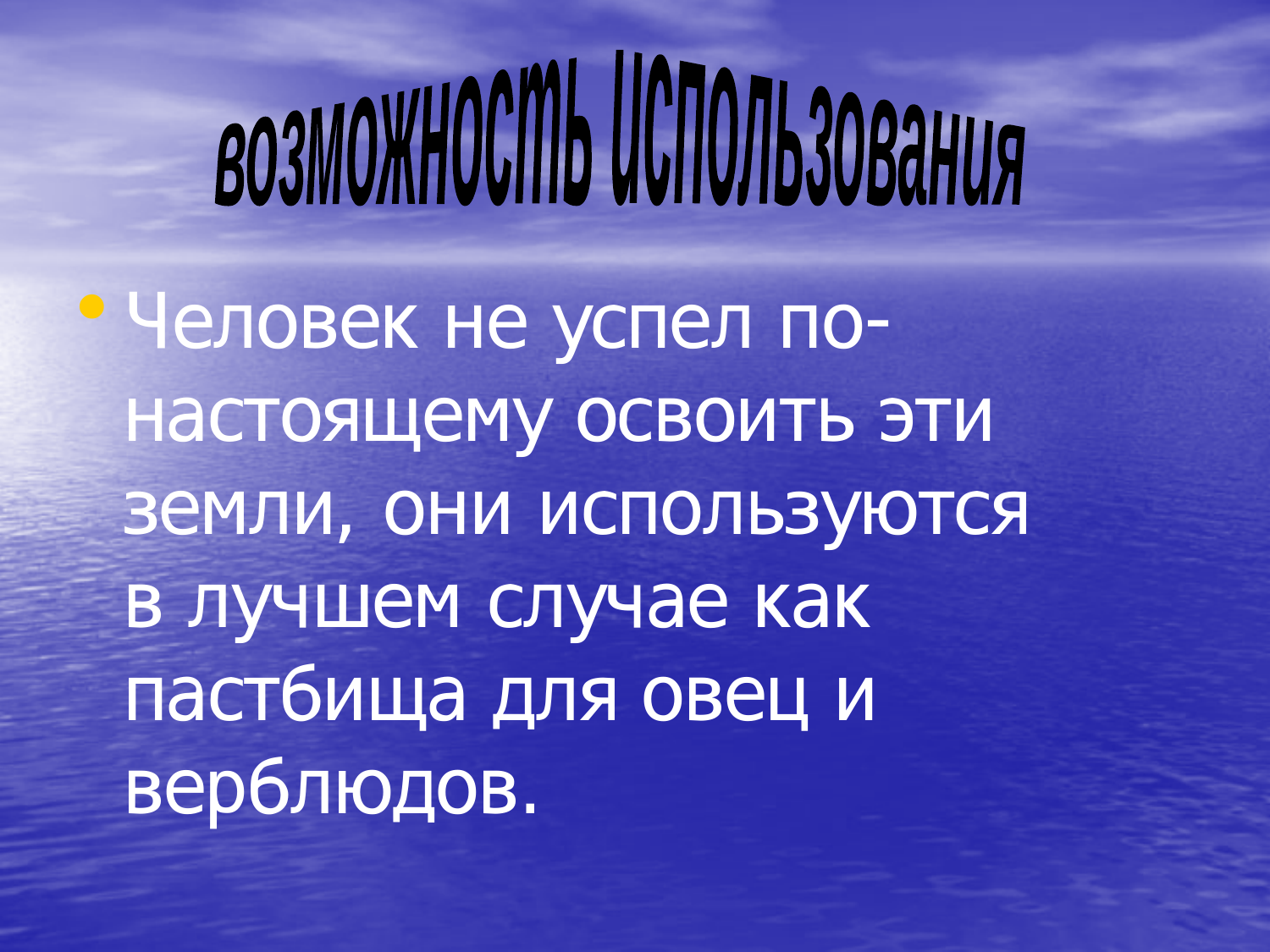

возможность использования
Человек не успел по-настоящему освоить эти земли, они используются в лучшем случае как пастбища для овец и верблюдов.